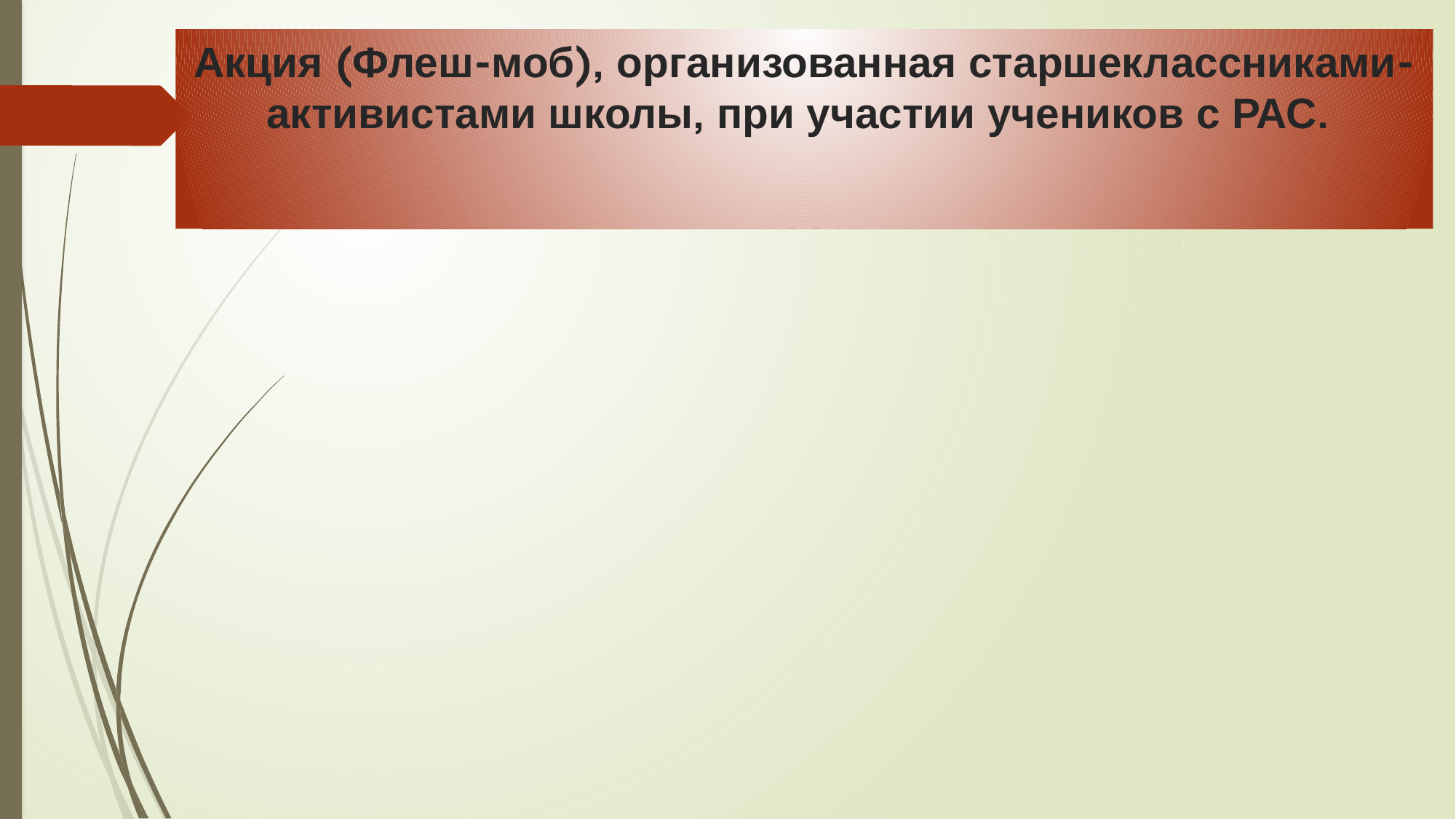

# Акция (Флеш-моб), организованная старшеклассниками-активистами школы, при участии учеников с РАС.